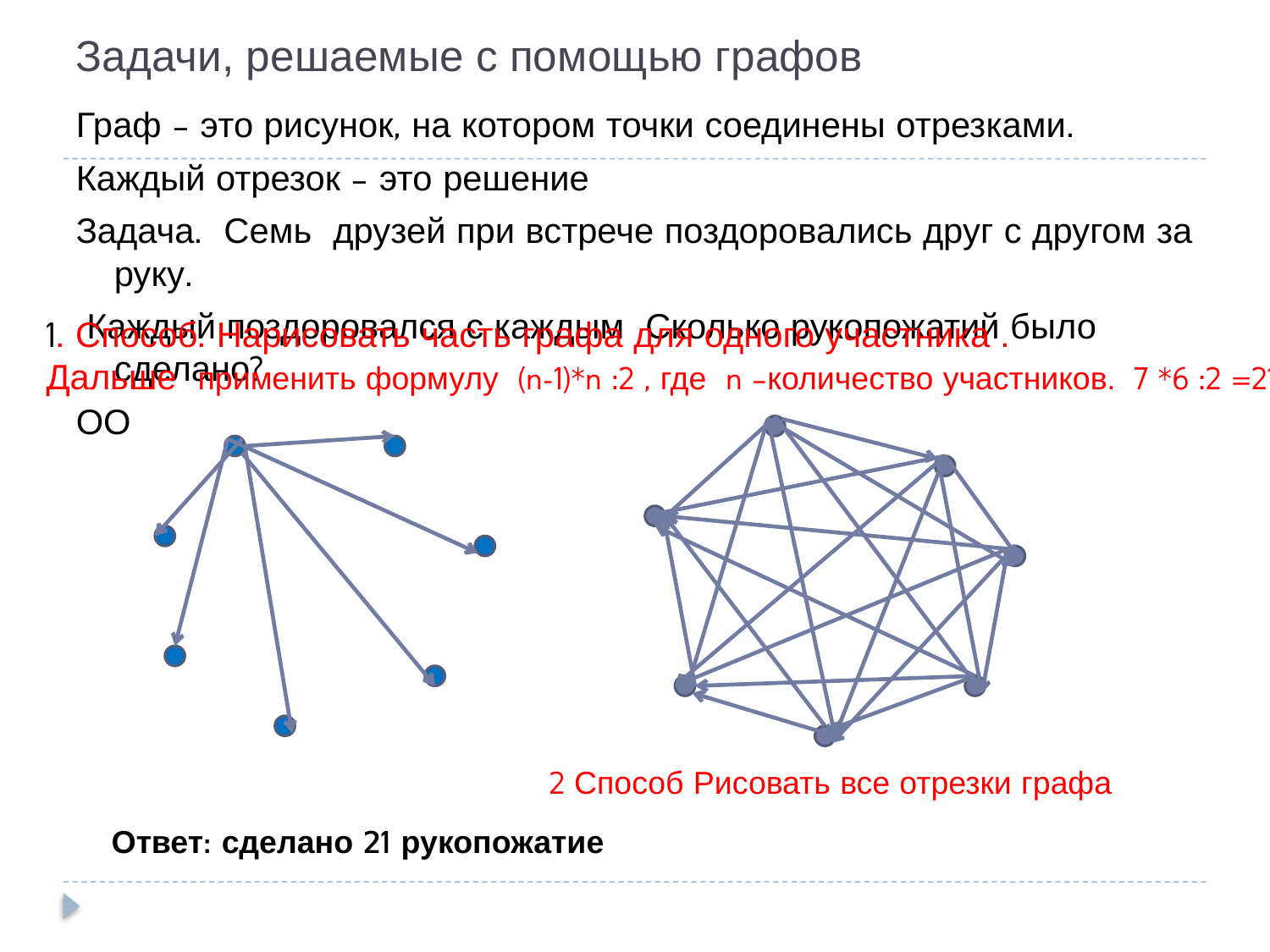

# Задачи, решаемые с помощью графов
Граф – это рисунок, на котором точки соединены отрезками.
Каждый отрезок – это решение
Задача.  Семь  друзей при встрече поздоровались друг с другом за руку.
 Каждый поздоровался с каждым  Сколько рукопожатий было сделано?
ОО
1. Способ. Нарисовать часть графа для одного участника .
Дальше  применить формулу  (n-1)*n :2 , где  n –количество участников.  7 *6 :2 =21.

2 Способ Рисовать все отрезки графа
Ответ: сделано 21 рукопожатие